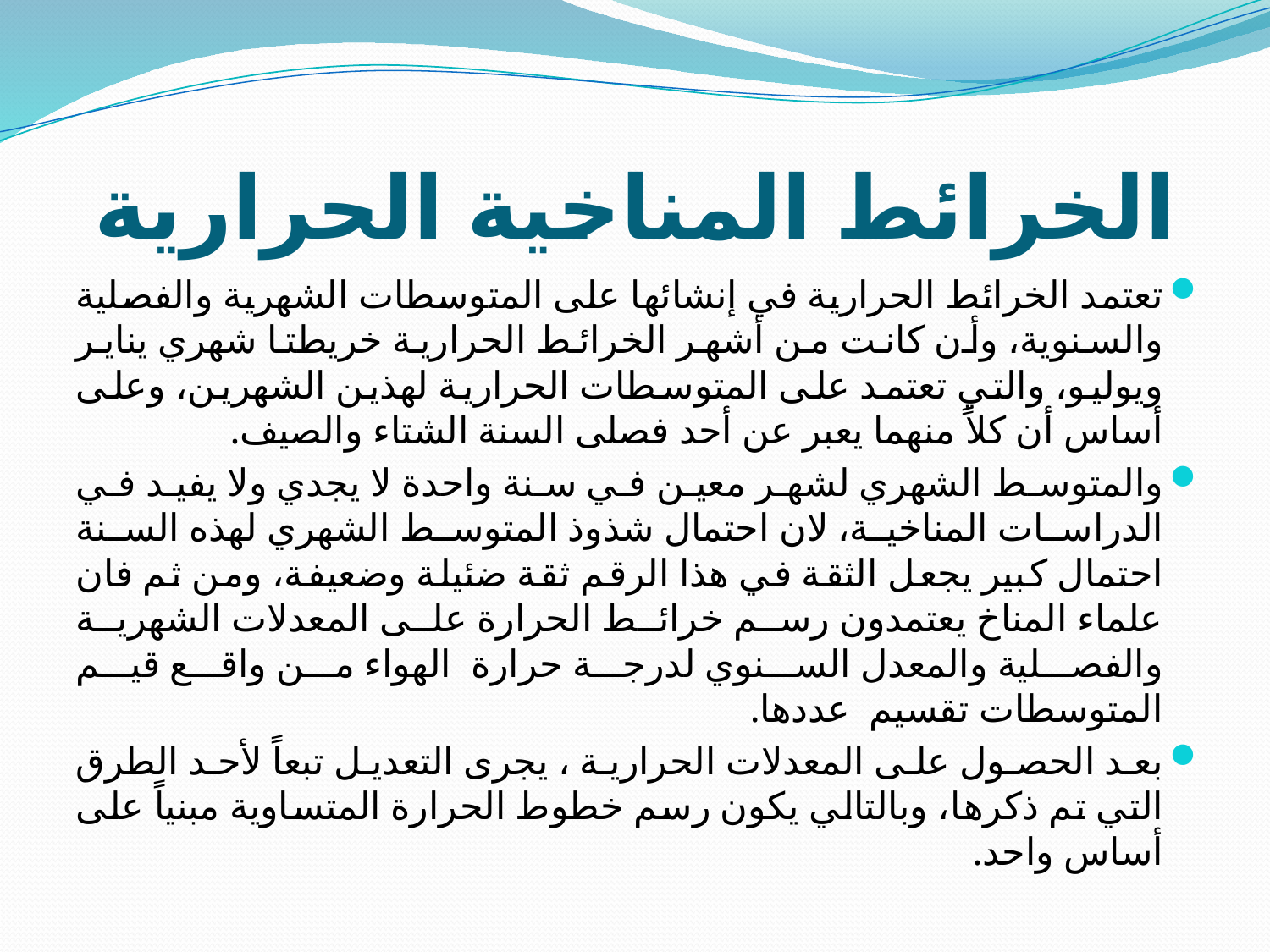

# الخرائط المناخية الحرارية
تعتمد الخرائط الحرارية في إنشائها على المتوسطات الشهرية والفصلية والسنوية، وأن كانت من أشهر الخرائط الحرارية خريطتا شهري يناير ويوليو، والتي تعتمد على المتوسطات الحرارية لهذين الشهرين، وعلى أساس أن كلاً منهما يعبر عن أحد فصلى السنة الشتاء والصيف.
والمتوسط الشهري لشهر معين في سنة واحدة لا يجدي ولا يفيد في الدراسات المناخية، لان احتمال شذوذ المتوسط الشهري لهذه السنة احتمال كبير يجعل الثقة في هذا الرقم ثقة ضئيلة وضعيفة، ومن ثم فان علماء المناخ يعتمدون رسم خرائط الحرارة على المعدلات الشهرية والفصلية والمعدل السنوي لدرجة حرارة  الهواء من واقع قيم المتوسطات تقسيم  عددها.
بعد الحصول على المعدلات الحرارية ، يجرى التعديل تبعاً لأحد الطرق التي تم ذكرها، وبالتالي يكون رسم خطوط الحرارة المتساوية مبنياً على أساس واحد.